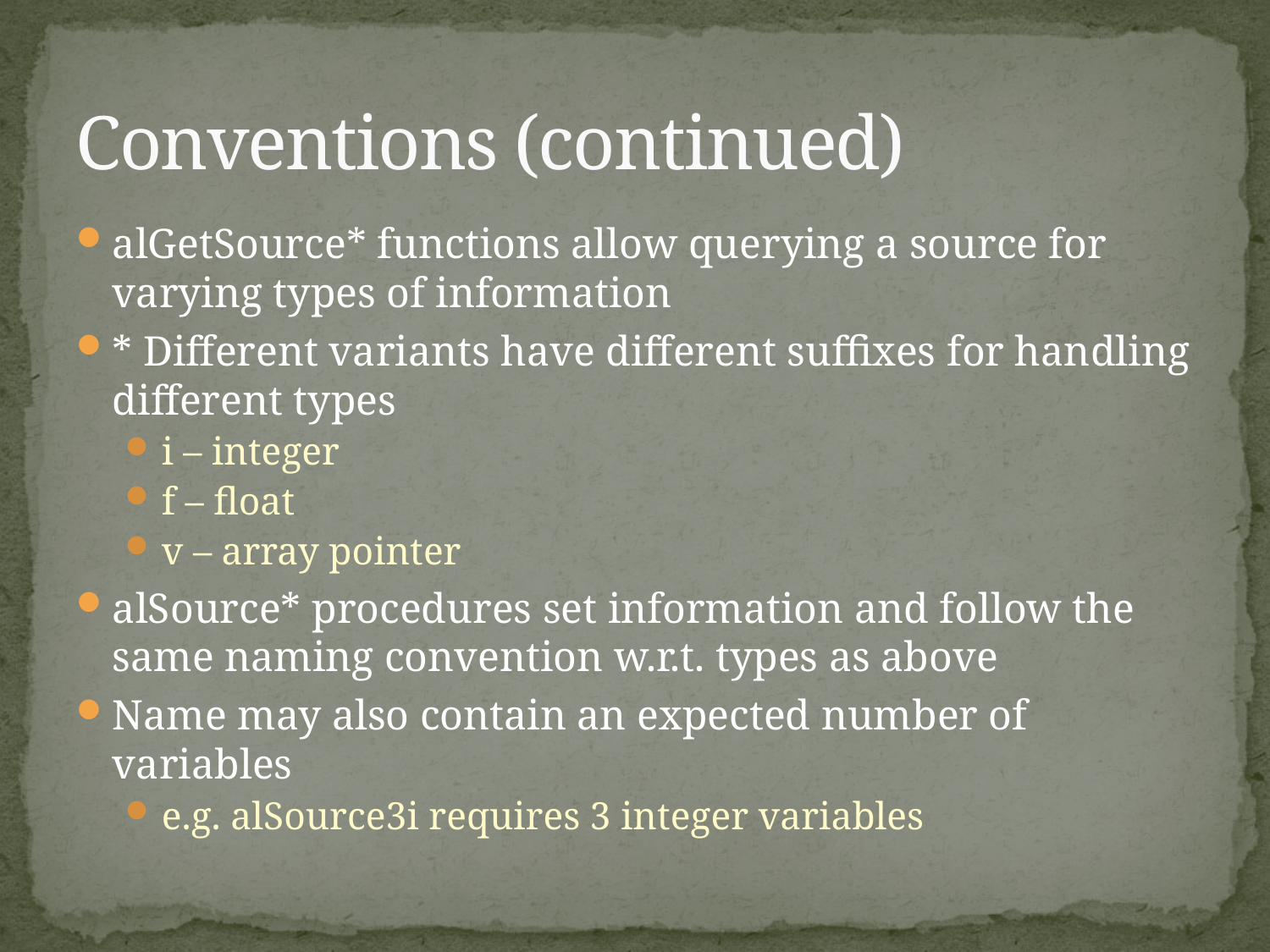

# Conventions (continued)
alGetSource* functions allow querying a source for varying types of information
* Different variants have different suffixes for handling different types
i – integer
f – float
v – array pointer
alSource* procedures set information and follow the same naming convention w.r.t. types as above
Name may also contain an expected number of variables
e.g. alSource3i requires 3 integer variables